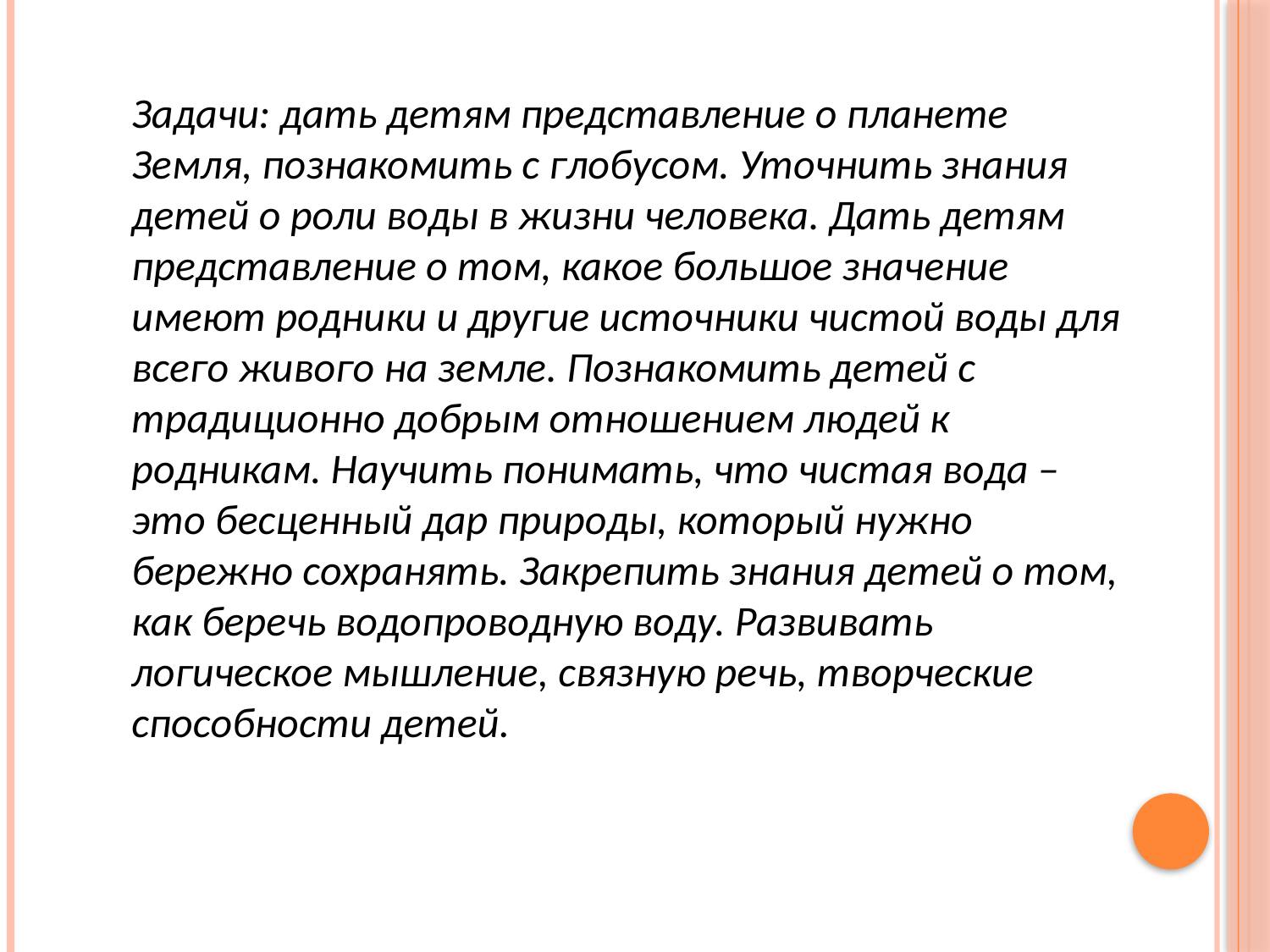

Задачи: дать детям представление о планете Земля, познакомить с глобусом. Уточнить знания детей о роли воды в жизни человека. Дать детям представление о том, какое большое значение имеют родники и другие источники чистой воды для всего живого на земле. Познакомить детей с традиционно добрым отношением людей к родникам. Научить понимать, что чистая вода – это бесценный дар природы, который нужно бережно сохранять. Закрепить знания детей о том, как беречь водопроводную воду. Развивать логическое мышление, связную речь, творческие способности детей.